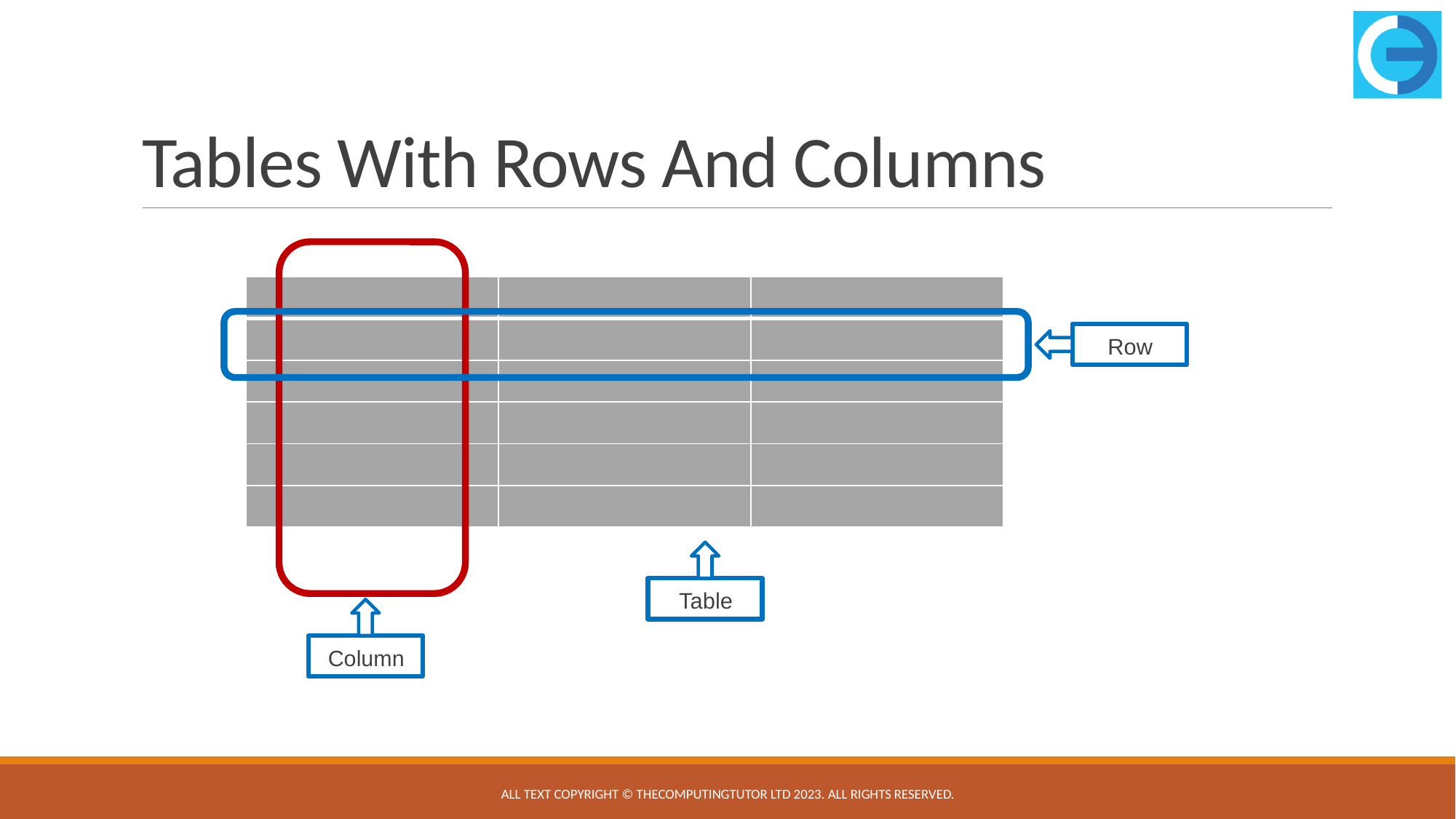

# Tables With Rows And Columns

|  |  |  |
| --- | --- | --- |
|  |  |  |
|  |  |  |
|  |  |  |
|  |  |  |
|  |  |  |

Row

Table

Column
All text copyright © TheComputingTutor Ltd 2023. All rights Reserved.